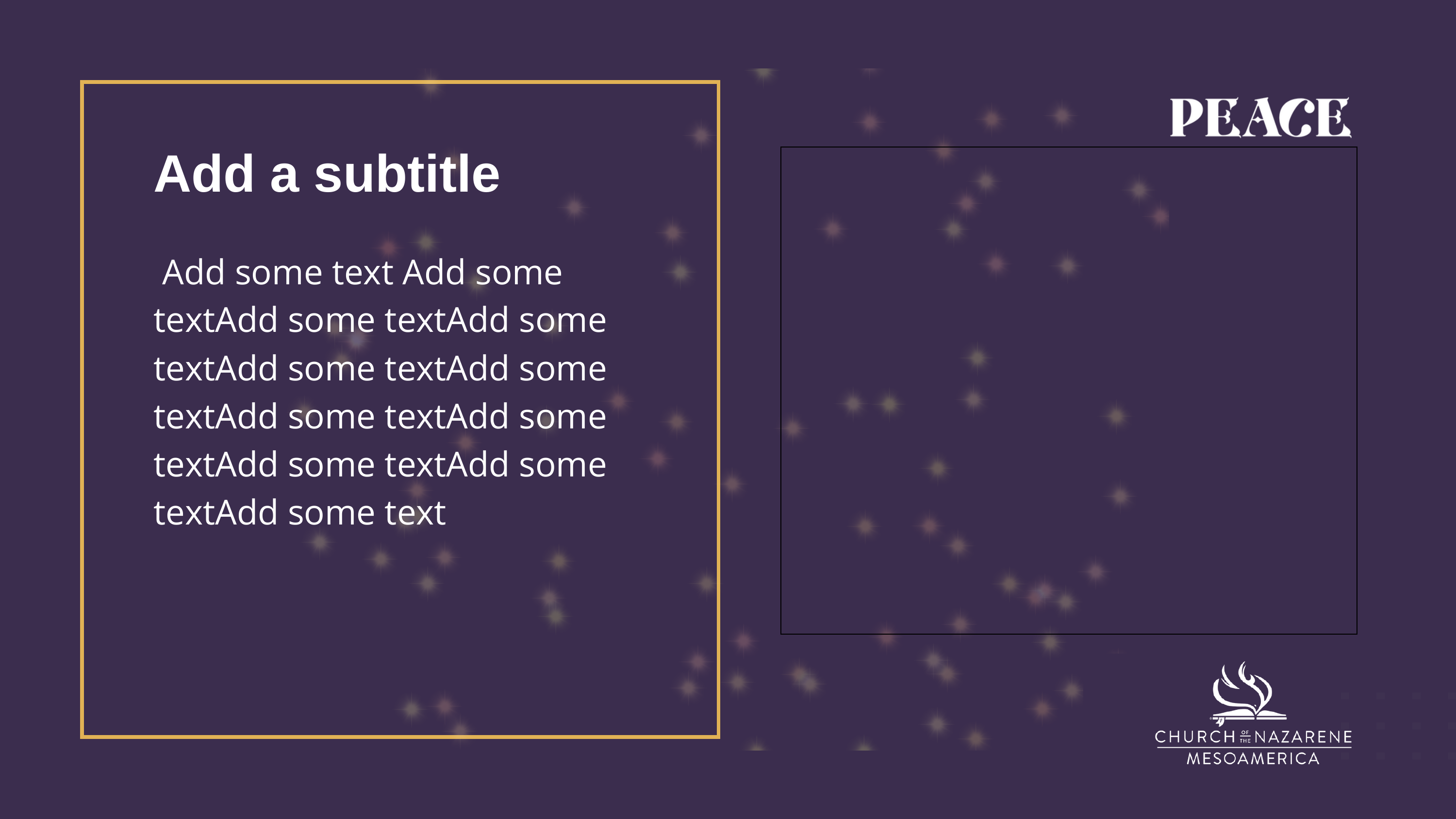

Add a subtitle

 Add some text Add some textAdd some textAdd some textAdd some textAdd some textAdd some textAdd some textAdd some textAdd some textAdd some text